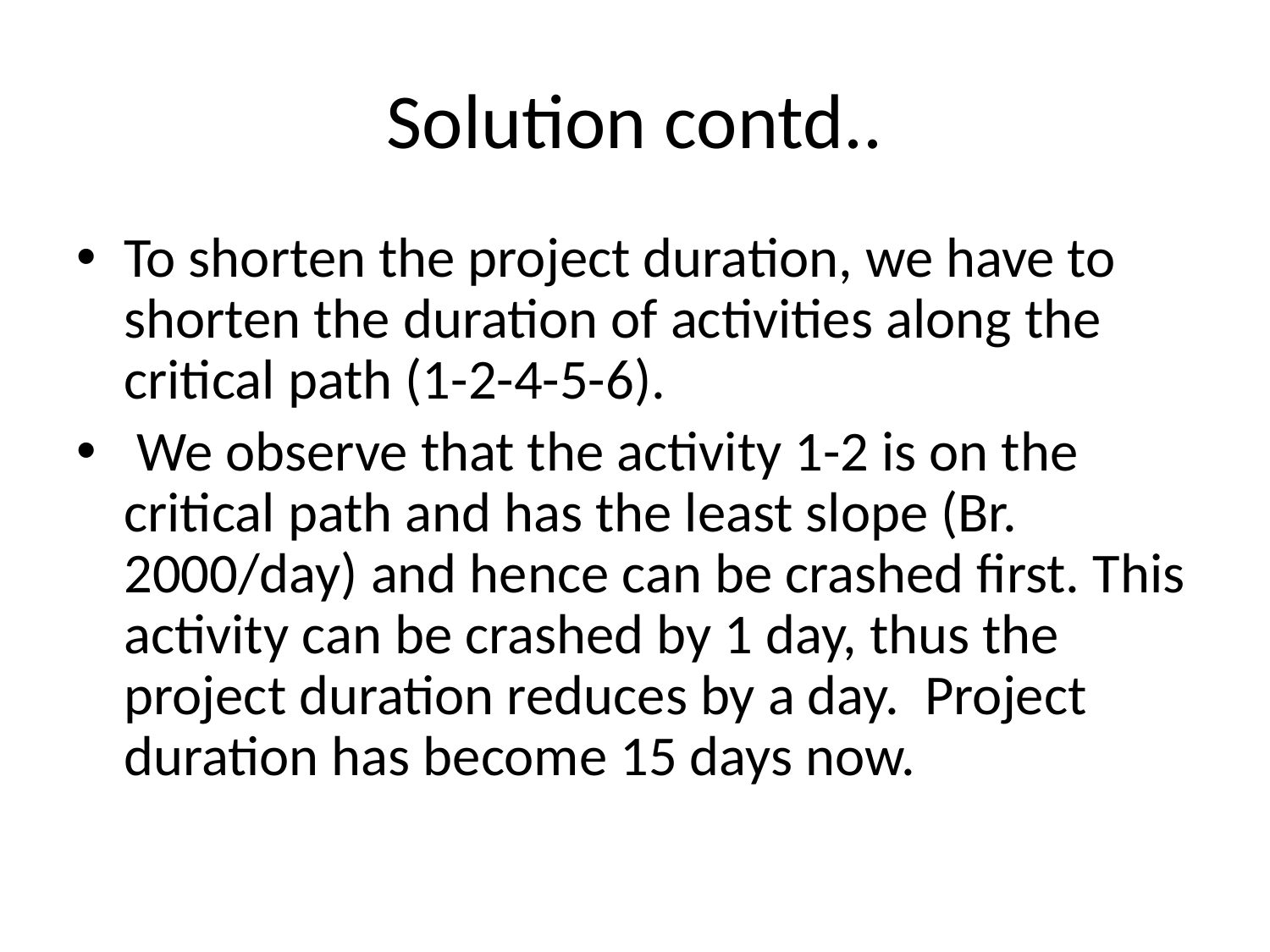

# Solution contd..
To shorten the project duration, we have to shorten the duration of activities along the critical path (1-2-4-5-6).
 We observe that the activity 1-2 is on the critical path and has the least slope (Br. 2000/day) and hence can be crashed first. This activity can be crashed by 1 day, thus the project duration reduces by a day.  Project duration has become 15 days now.